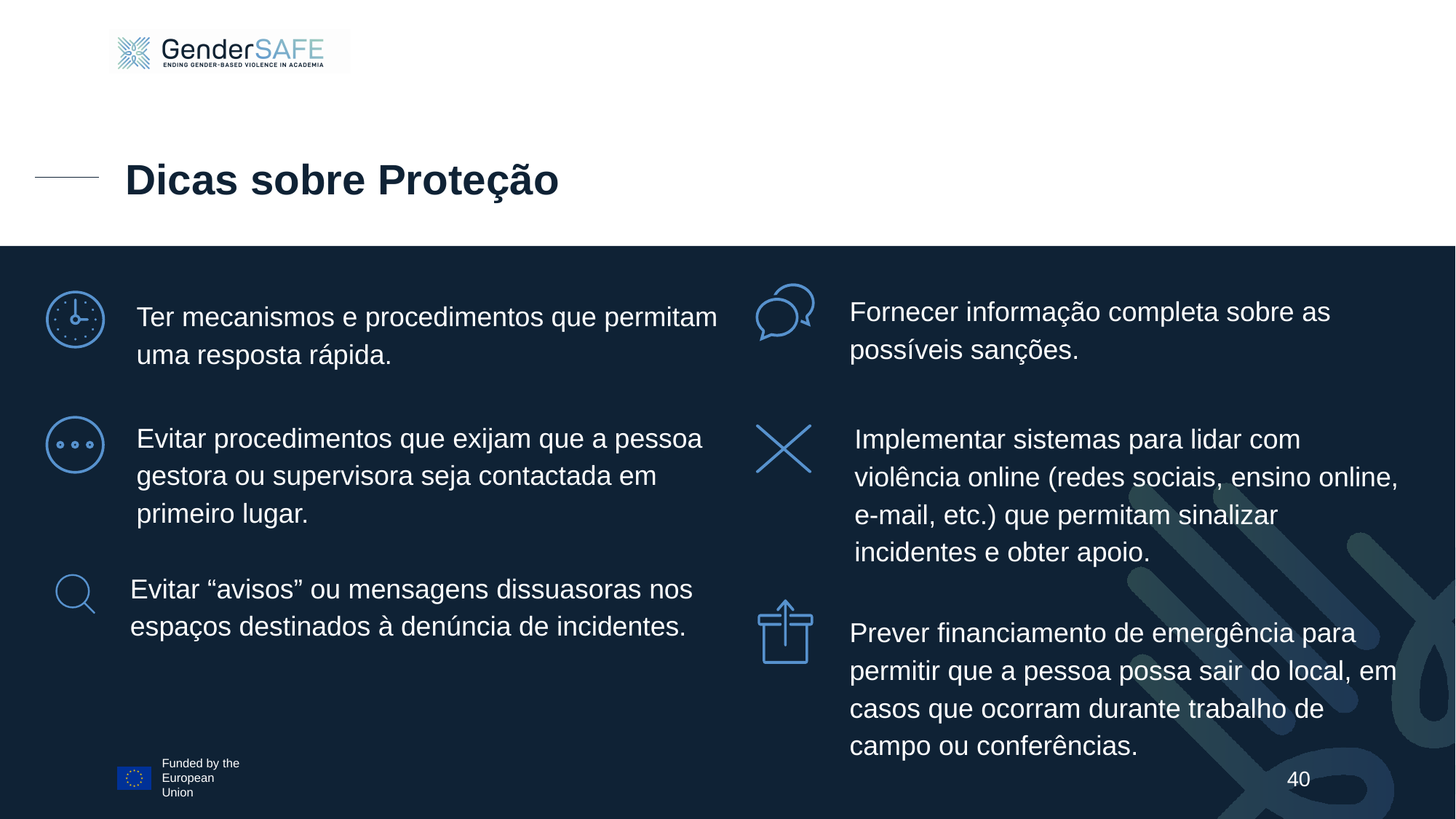

# Dicas sobre Proteção

Fornecer informação completa sobre as possíveis sanções.
Ter mecanismos e procedimentos que permitam uma resposta rápida.

Evitar procedimentos que exijam que a pessoa gestora ou supervisora seja contactada em primeiro lugar.
Implementar sistemas para lidar com violência online (redes sociais, ensino online, e-mail, etc.) que permitam sinalizar incidentes e obter apoio.

Evitar “avisos” ou mensagens dissuasoras nos espaços destinados à denúncia de incidentes.

Prever financiamento de emergência para permitir que a pessoa possa sair do local, em casos que ocorram durante trabalho de campo ou conferências.